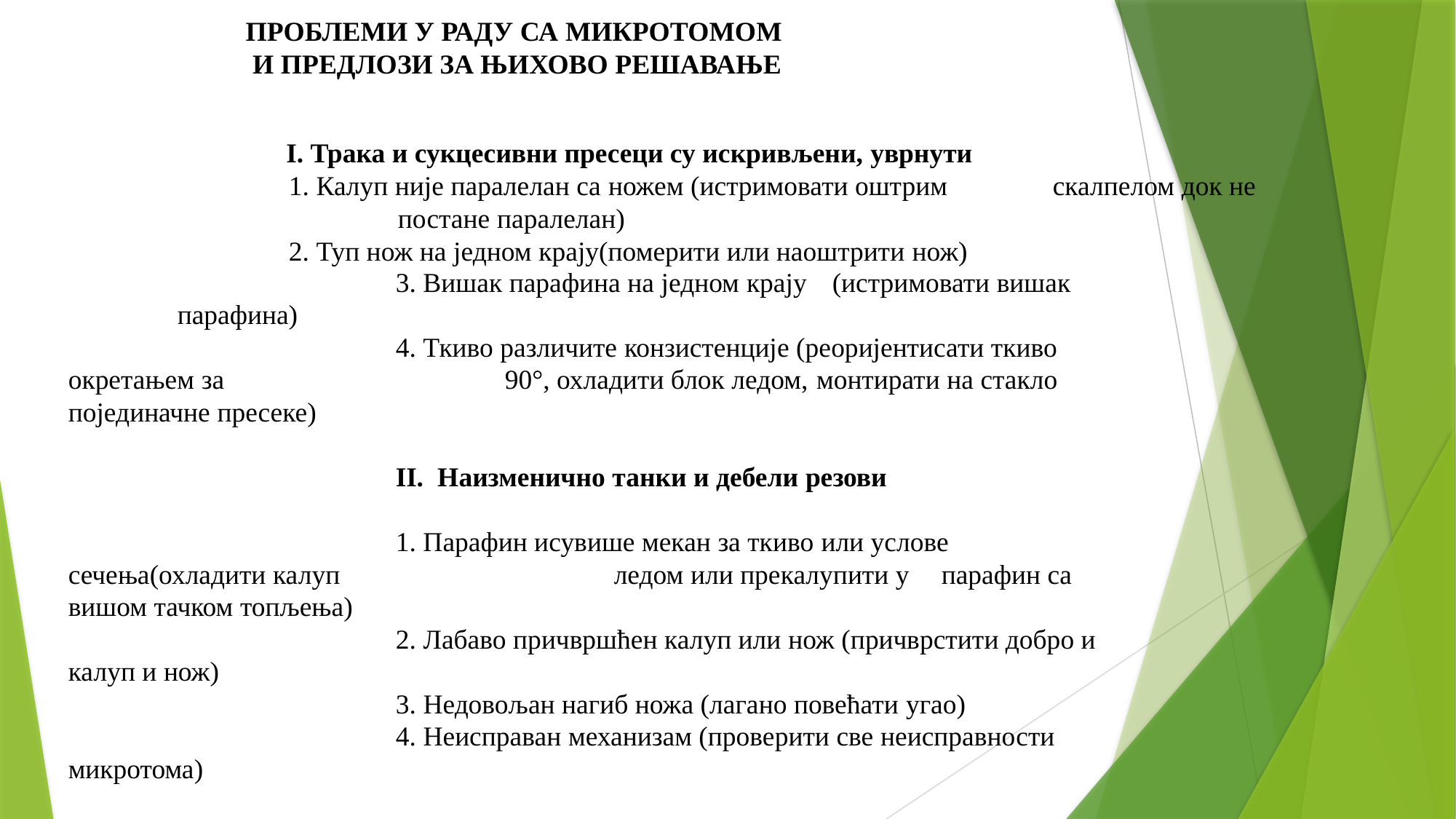

ПРОБЛЕМИ У РАДУ СА МИКРОТОМОМ
 И ПРЕДЛОЗИ ЗА ЊИХОВО РЕШАВАЊЕ
I. Трака и сукцесивни пресеци су искривљени, уврнути
	1. Калуп није паралелан са ножем (истримовати оштрим 	скалпелом док не 		постане паралелан)
	2. Туп нож на једном крају(померити или наоштрити нож)
			3. Вишак парафина на једном крају	(истримовати вишак 	парафина)
			4. Ткиво различите конзистенције (реоријентисати ткиво окретањем за 			90°, охладити блок ледом, монтирати на стакло појединачне пресеке)

			II.  Наизменично танки и дебели резови

			1. Парафин исувише мекан за ткиво или услове сечења(охладити калуп 			ледом или прекалупити у 	парафин са вишом тачком топљења)
			2. Лабаво причвршћен калуп или нож (причврстити добро и калуп и нож)
			3. Недовољан нагиб ножа (лагано повећати угао)
			4. Неисправан механизам (проверити све неисправности микротома)